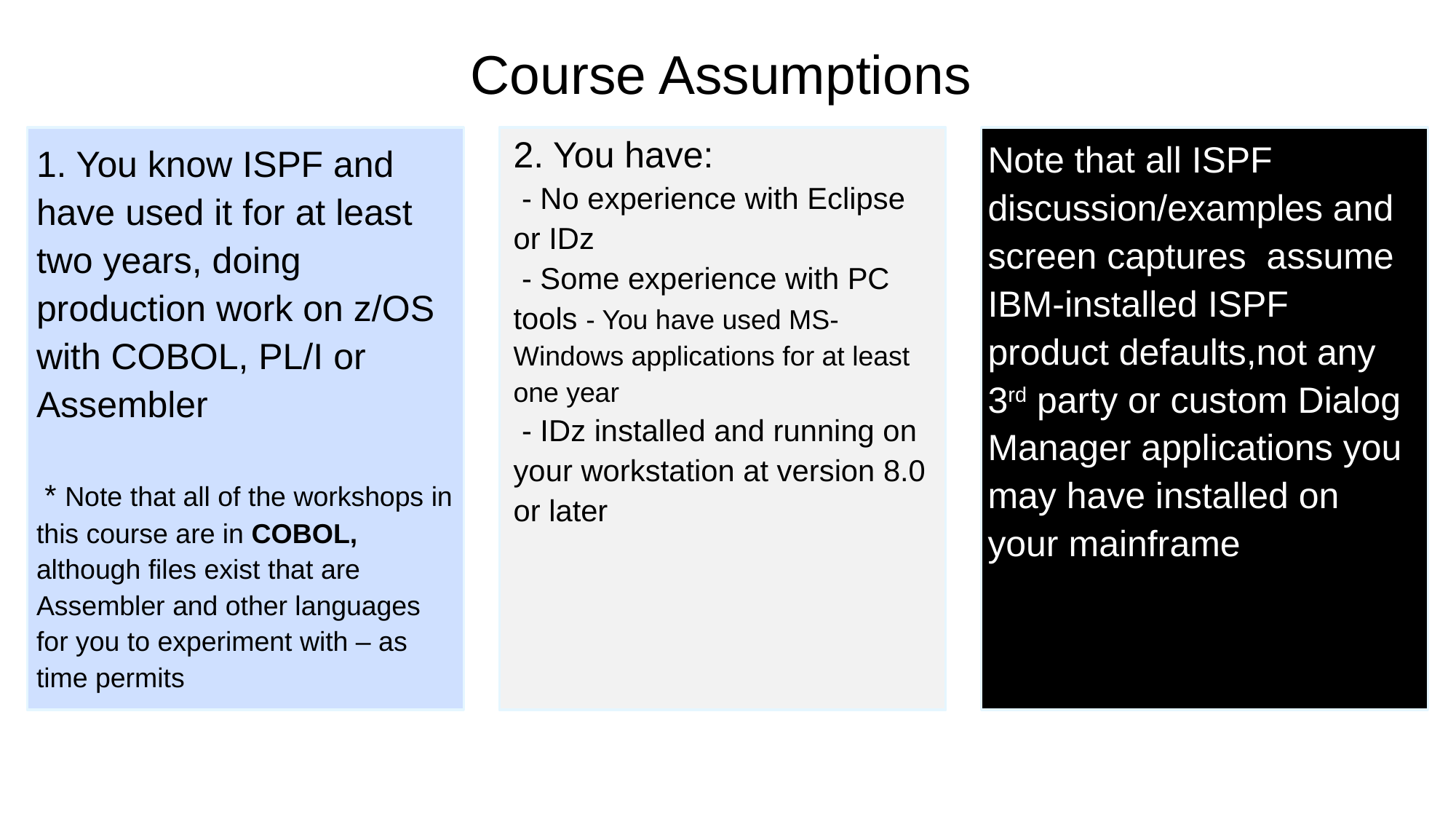

# Course Assumptions

2. You have:
 - No experience with Eclipse or IDz
 - Some experience with PC tools - You have used MS-Windows applications for at least one year
 - IDz installed and running on your workstation at version 8.0 or later

Note that all ISPF discussion/examples and screen captures  assume IBM-installed ISPF product defaults,not any 3rd party or custom Dialog Manager applications you may have installed on your mainframe

1. You know ISPF and have used it for at least two years, doing production work on z/OS with COBOL, PL/I or Assembler

 * Note that all of the workshops in this course are in COBOL, although files exist that are Assembler and other languages for you to experiment with – as time permits